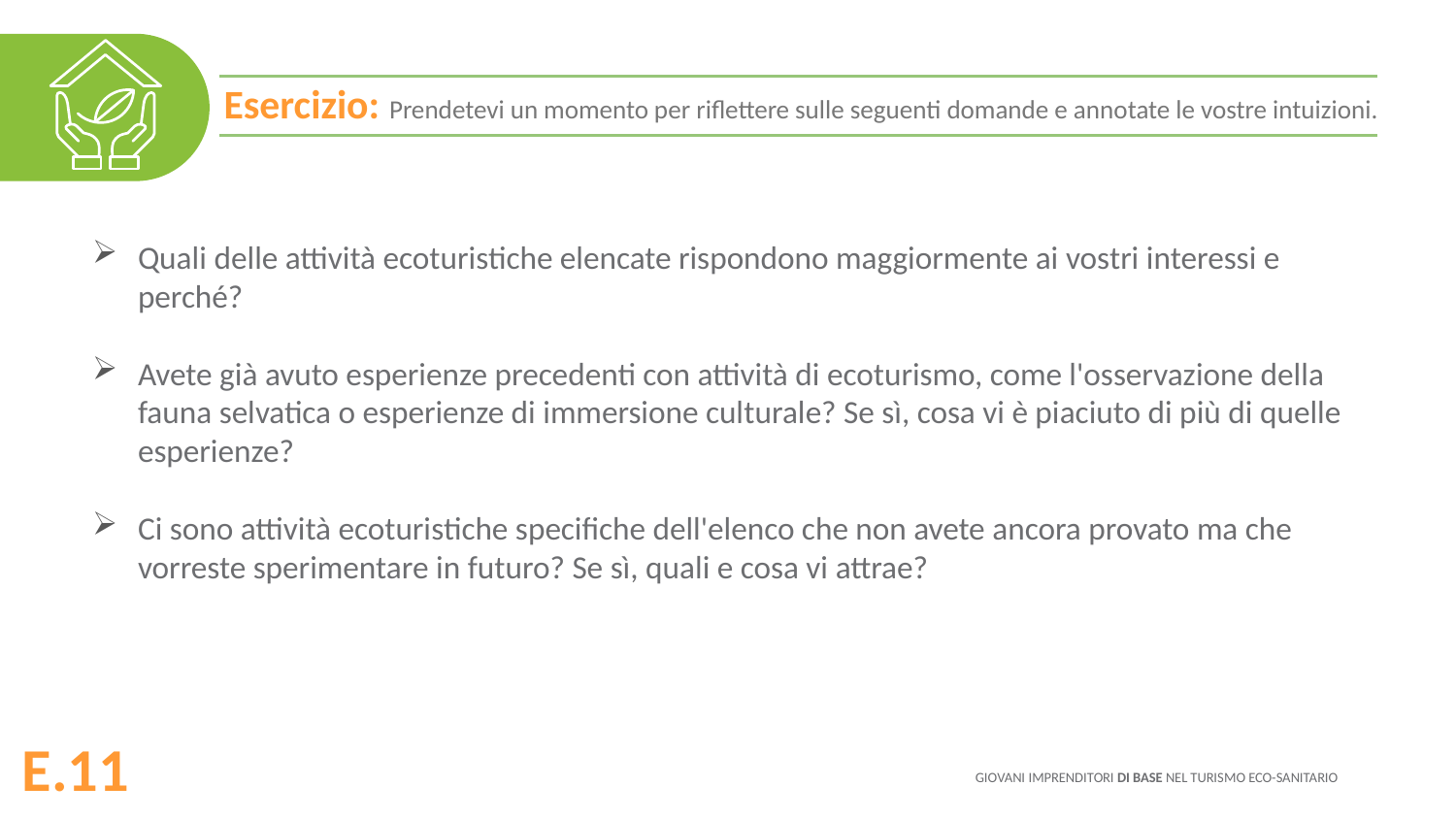

Esercizio: Prendetevi un momento per riflettere sulle seguenti domande e annotate le vostre intuizioni.

Quali delle attività ecoturistiche elencate rispondono maggiormente ai vostri interessi e perché?

Avete già avuto esperienze precedenti con attività di ecoturismo, come l'osservazione della fauna selvatica o esperienze di immersione culturale? Se sì, cosa vi è piaciuto di più di quelle esperienze?

Ci sono attività ecoturistiche specifiche dell'elenco che non avete ancora provato ma che vorreste sperimentare in futuro? Se sì, quali e cosa vi attrae?
E.11